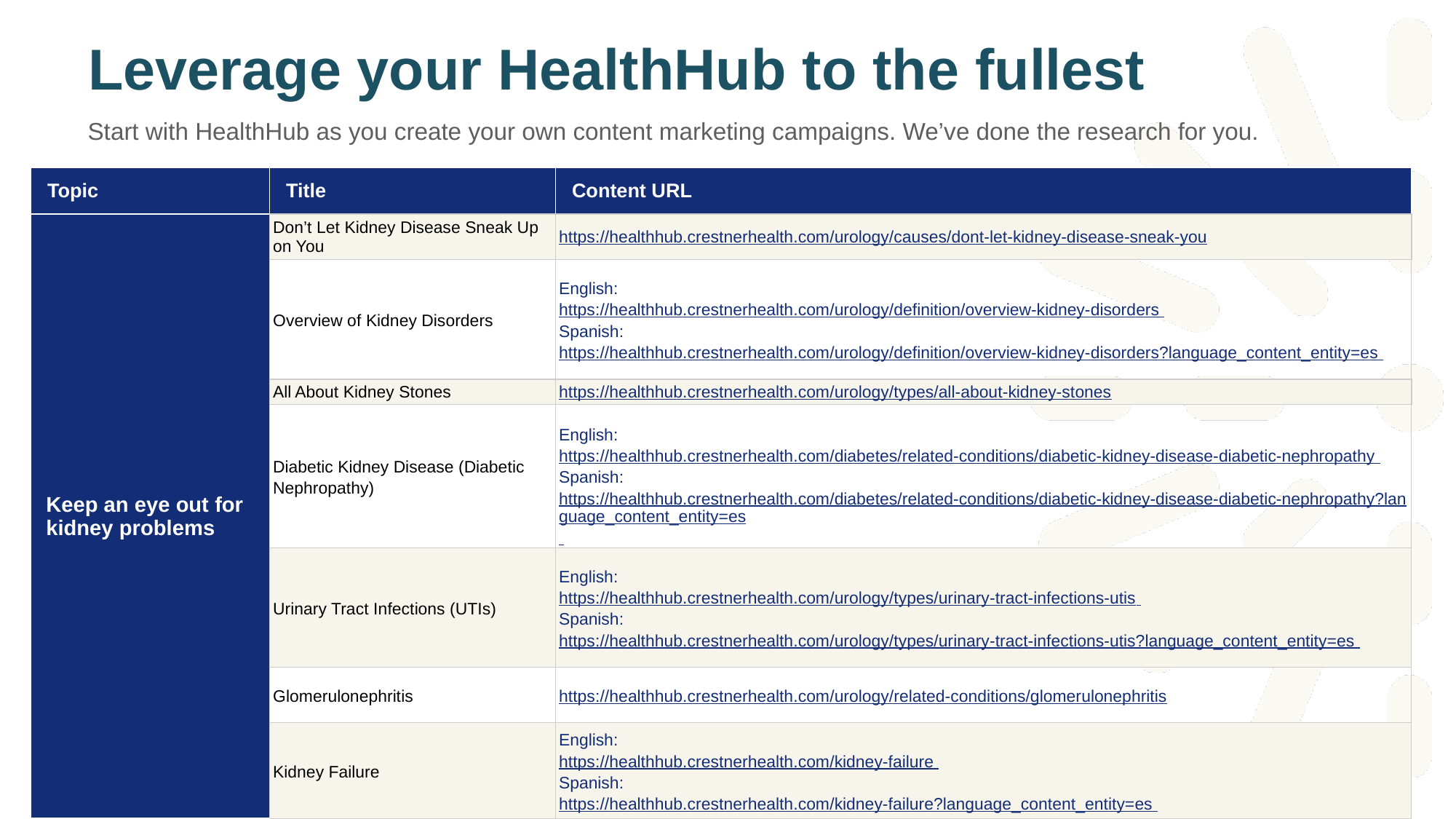

# Leverage your HealthHub to the fullest
Start with HealthHub as you create your own content marketing campaigns. We’ve done the research for you.
| Topic | Title | Content URL |
| --- | --- | --- |
| Keep an eye out for kidney problems | Don’t Let Kidney Disease Sneak Up on You | https://healthhub.crestnerhealth.com/urology/causes/dont-let-kidney-disease-sneak-you |
|  | Overview of Kidney Disorders | English: https://healthhub.crestnerhealth.com/urology/definition/overview-kidney-disorders Spanish: https://healthhub.crestnerhealth.com/urology/definition/overview-kidney-disorders?language\_content\_entity=es |
|  | All About Kidney Stones | https://healthhub.crestnerhealth.com/urology/types/all-about-kidney-stones |
|  | Diabetic Kidney Disease (Diabetic Nephropathy) | English: https://healthhub.crestnerhealth.com/diabetes/related-conditions/diabetic-kidney-disease-diabetic-nephropathy Spanish: https://healthhub.crestnerhealth.com/diabetes/related-conditions/diabetic-kidney-disease-diabetic-nephropathy?language\_content\_entity=es |
|  | Urinary Tract Infections (UTIs) | English: https://healthhub.crestnerhealth.com/urology/types/urinary-tract-infections-utis Spanish: https://healthhub.crestnerhealth.com/urology/types/urinary-tract-infections-utis?language\_content\_entity=es |
|  | Glomerulonephritis | https://healthhub.crestnerhealth.com/urology/related-conditions/glomerulonephritis |
|  | Kidney Failure | English: https://healthhub.crestnerhealth.com/kidney-failure Spanish: https://healthhub.crestnerhealth.com/kidney-failure?language\_content\_entity=es |